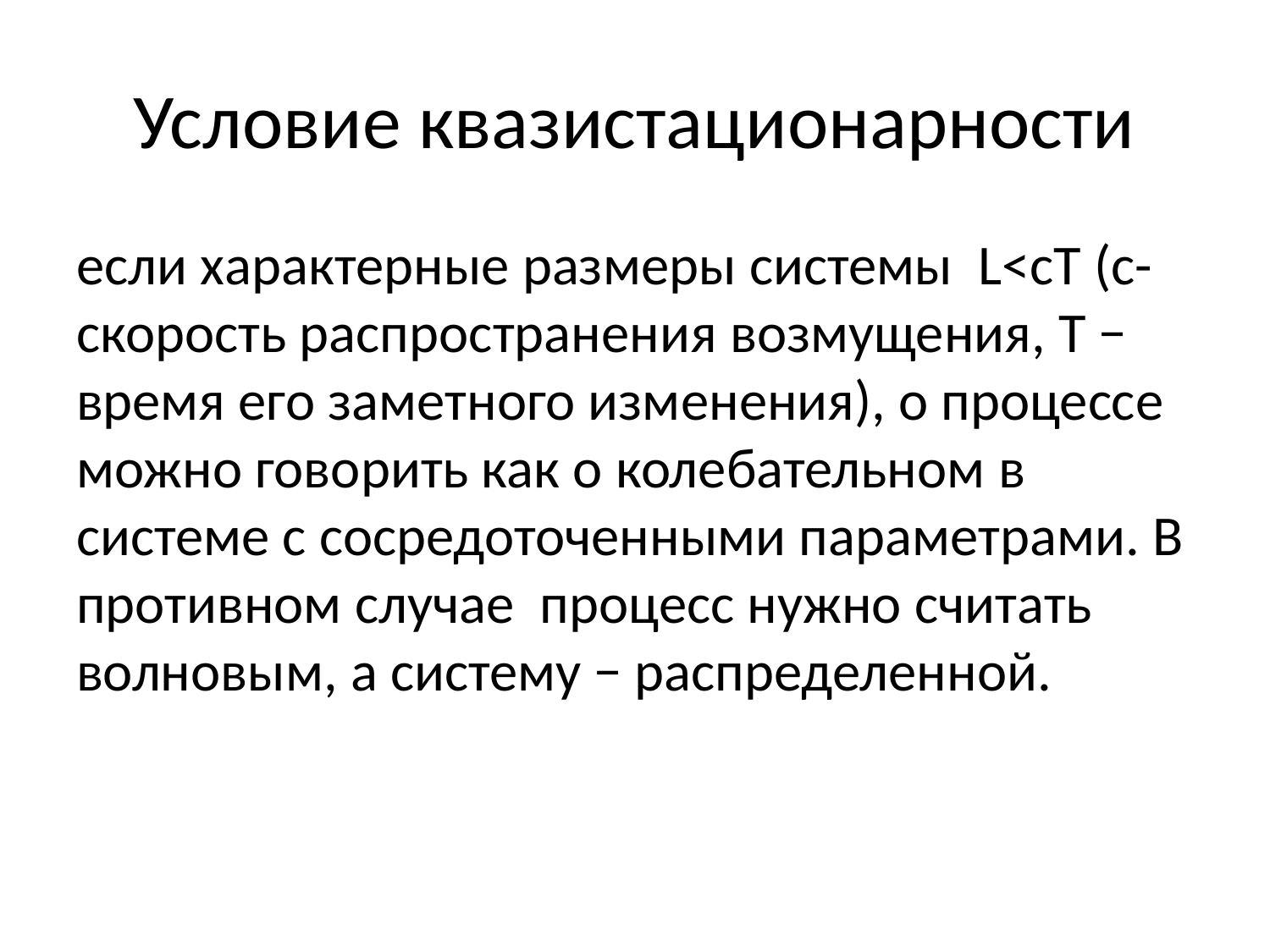

# Условие квазистационарности
если характерные размеры системы  L<cT (c-скорость распространения возмущения, T − время его заметного изменения), о процессе можно говорить как о колебательном в системе с сосредоточенными параметрами. В противном случае  процесс нужно считать волновым, а систему − распределенной.